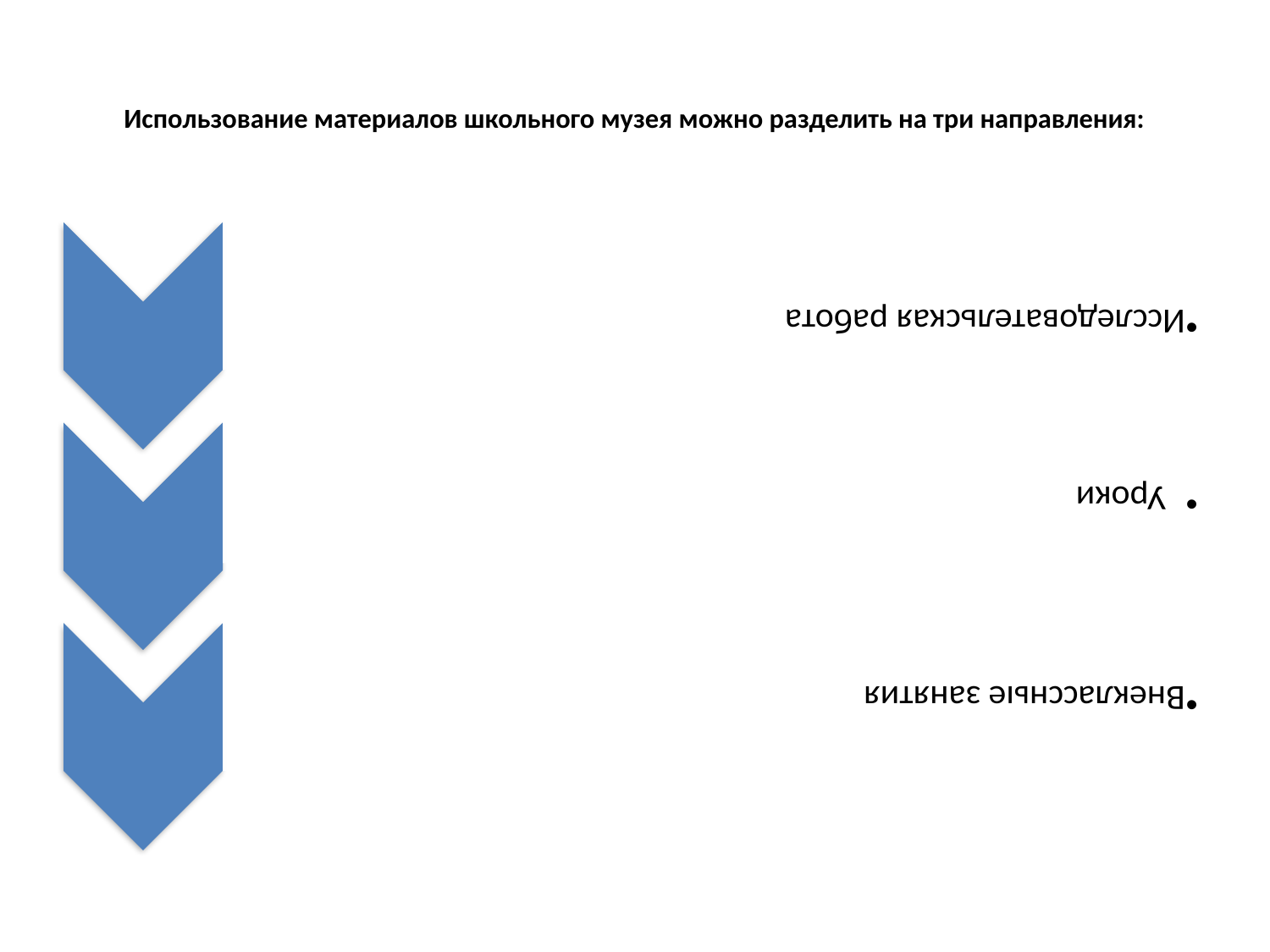

# Использование материалов школьного музея можно разделить на три направления:

Исследовательская работа

Уроки

Внеклассные занятия